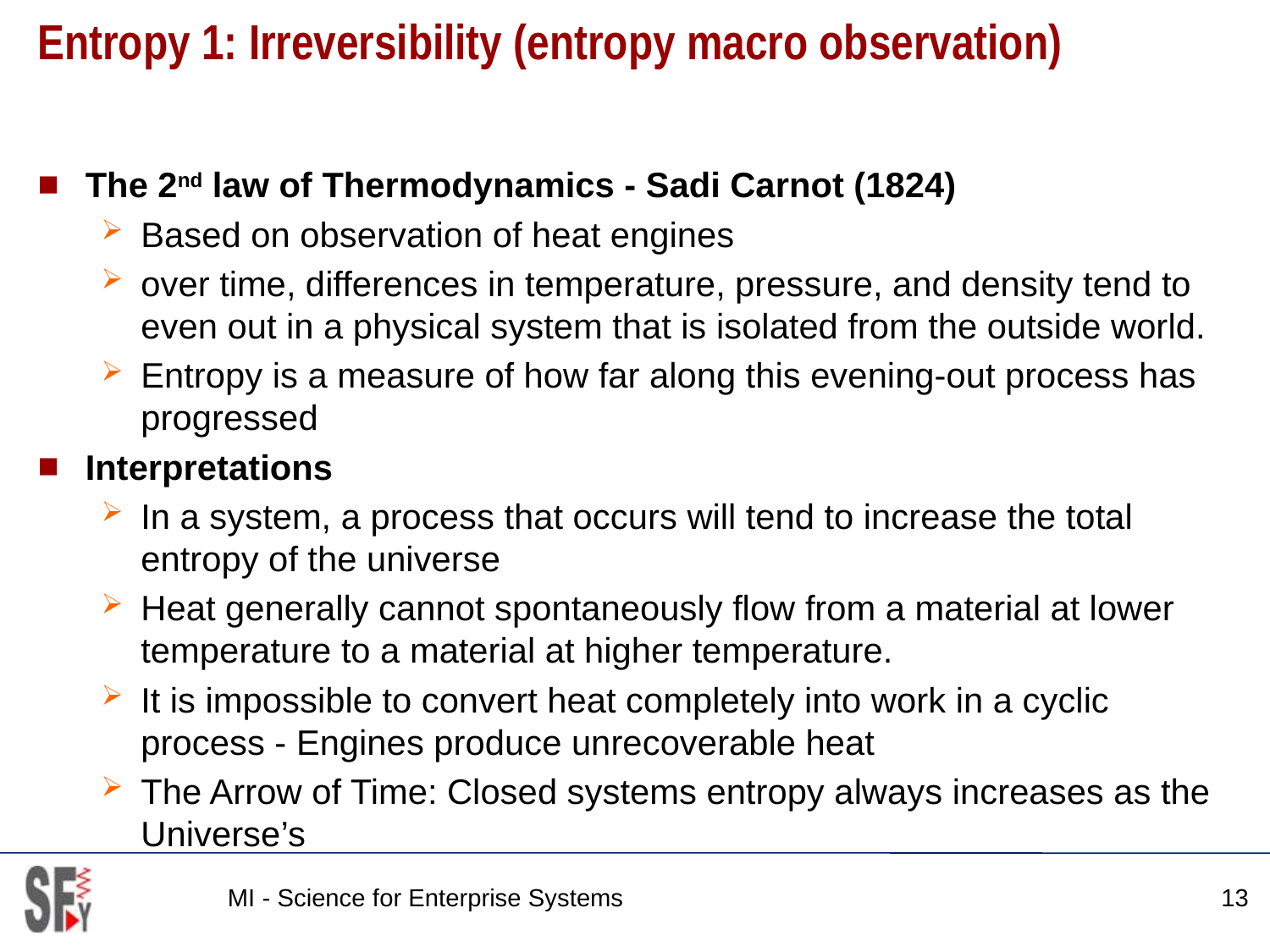

# Entropy 1: Irreversibility (entropy macro observation)
The 2nd law of Thermodynamics - Sadi Carnot (1824)
Based on observation of heat engines
over time, differences in temperature, pressure, and density tend to even out in a physical system that is isolated from the outside world.
Entropy is a measure of how far along this evening-out process has progressed
Interpretations
In a system, a process that occurs will tend to increase the total entropy of the universe
Heat generally cannot spontaneously flow from a material at lower temperature to a material at higher temperature.
It is impossible to convert heat completely into work in a cyclic process - Engines produce unrecoverable heat
The Arrow of Time: Closed systems entropy always increases as the Universe’s

MI - Science for Enterprise Systems
13